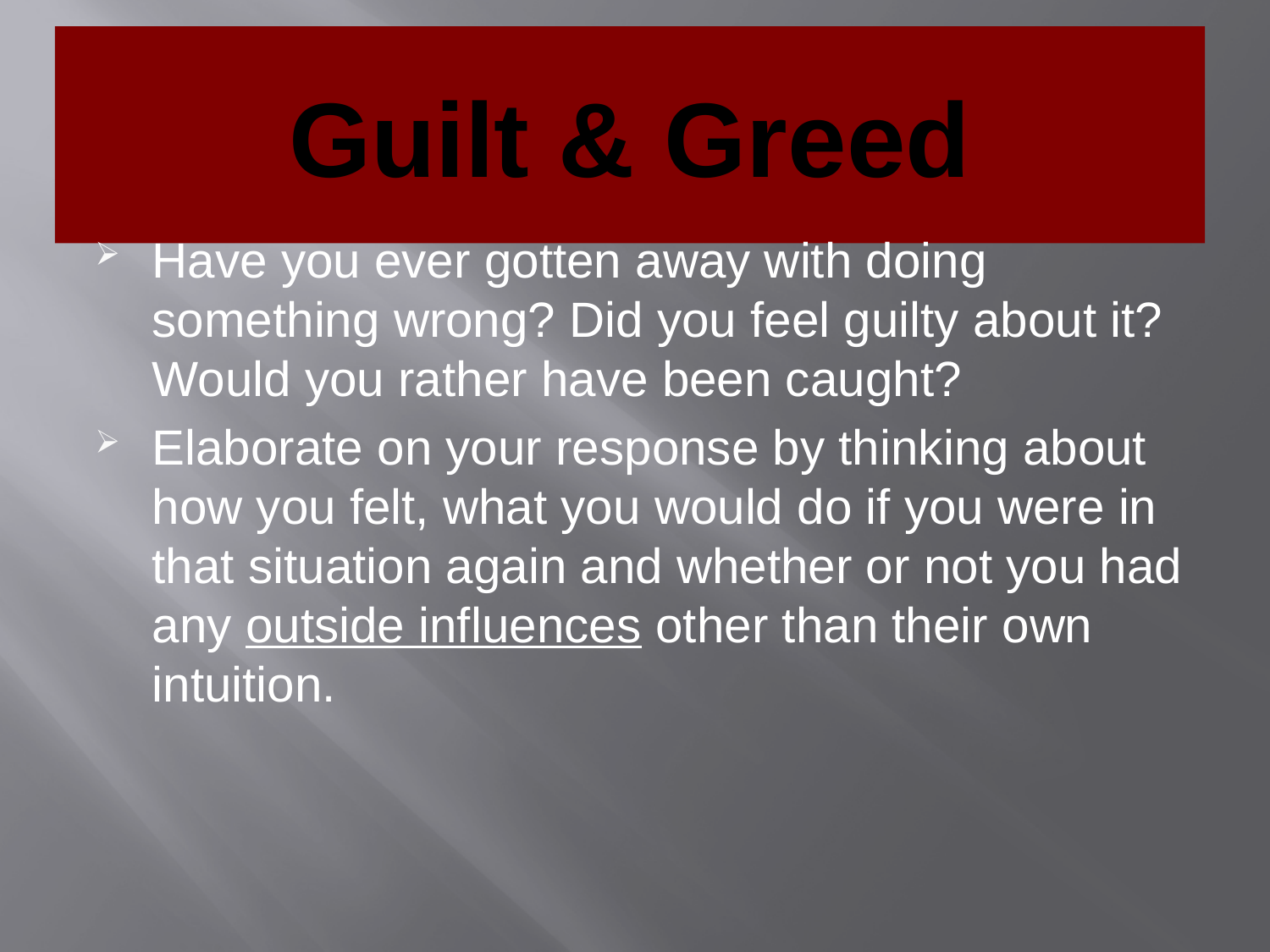

# Guilt & Greed
Have you ever gotten away with doing something wrong? Did you feel guilty about it? Would you rather have been caught?
Elaborate on your response by thinking about how you felt, what you would do if you were in that situation again and whether or not you had any outside influences other than their own intuition.